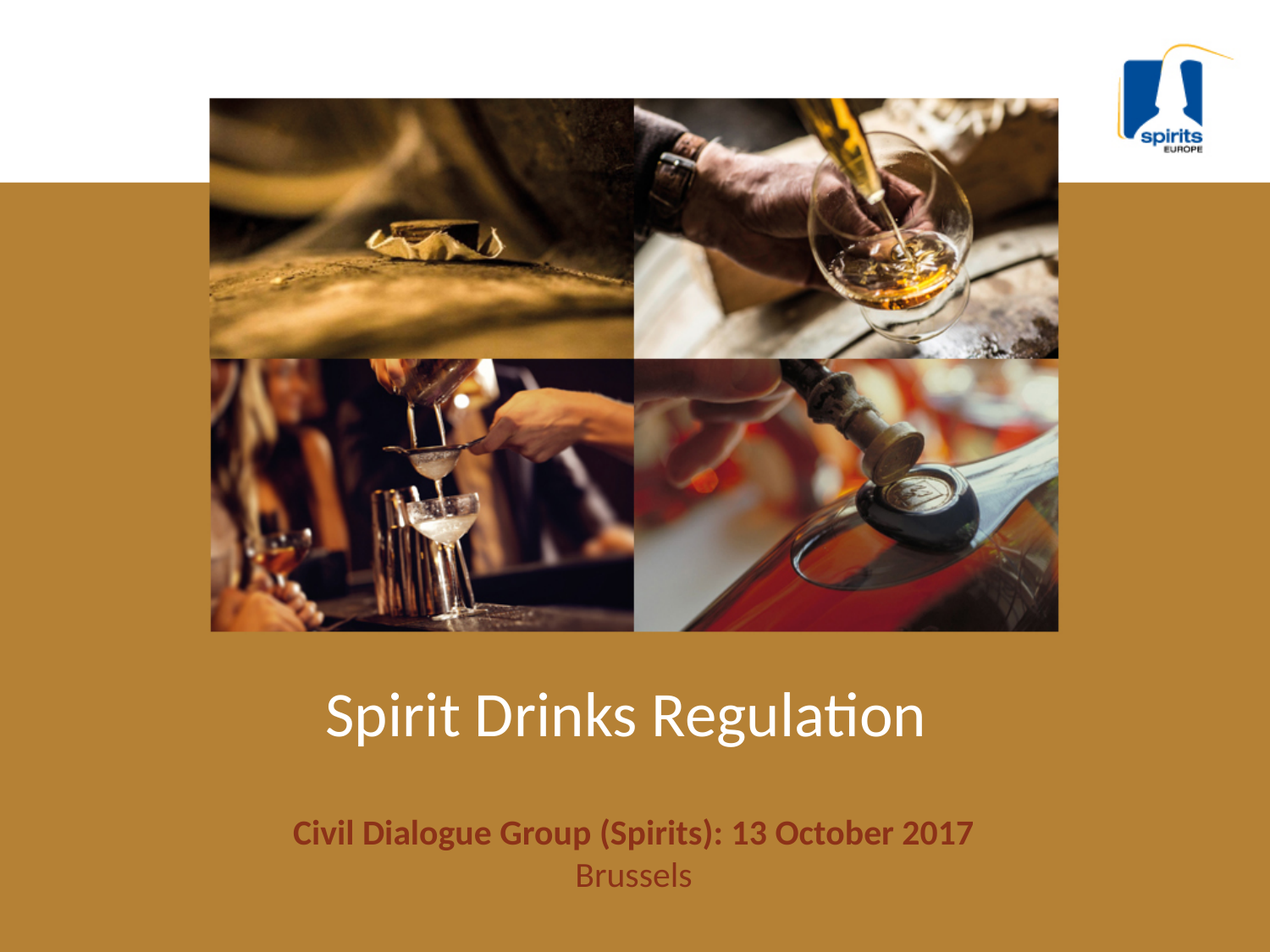

# Spirit Drinks Regulation
Civil Dialogue Group (Spirits): 13 October 2017
Brussels